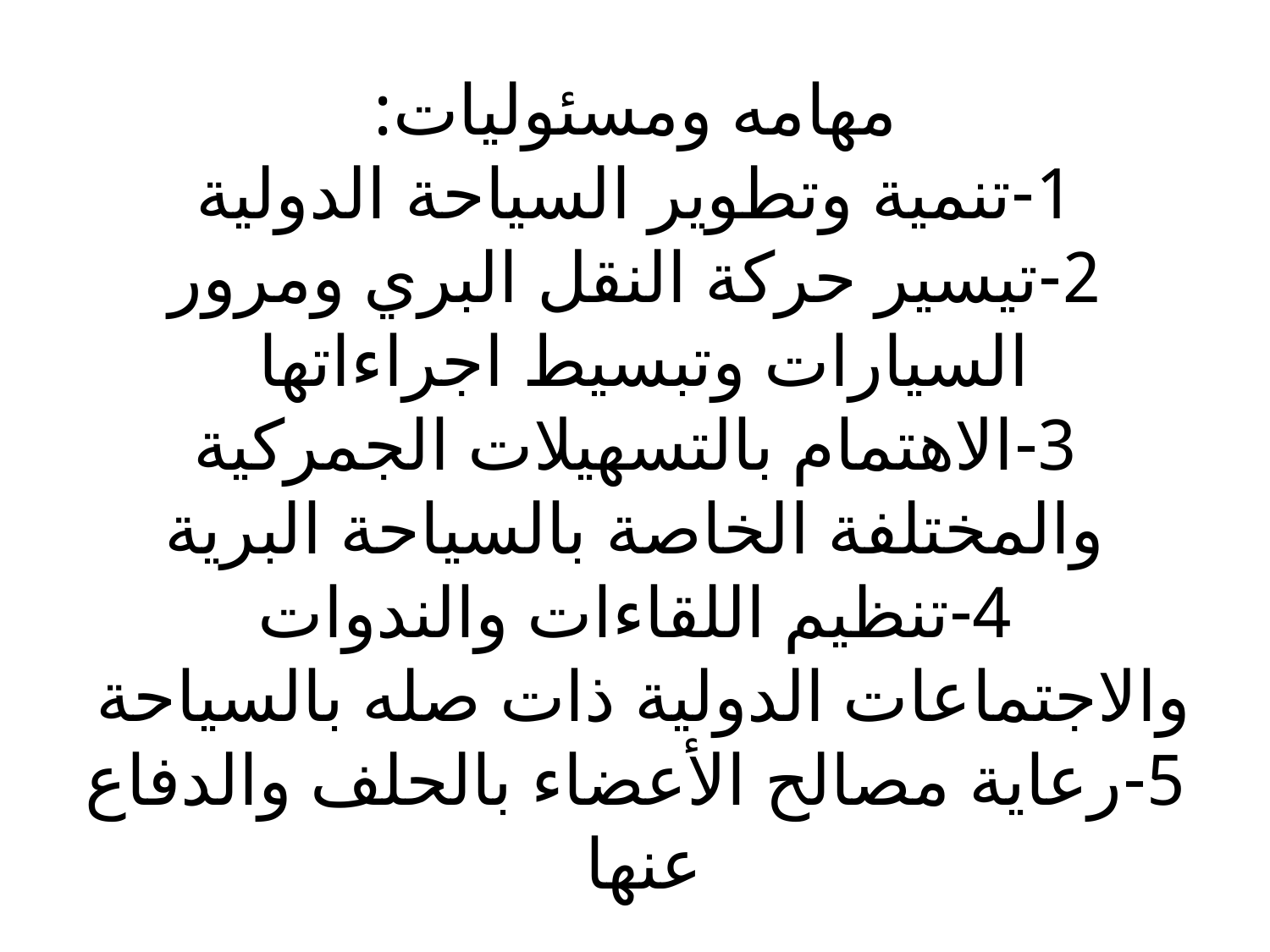

# مهامه ومسئوليات: 1-تنمية وتطوير السياحة الدولية 2-تيسير حركة النقل البري ومرور السيارات وتبسيط اجراءاتها 3-الاهتمام بالتسهيلات الجمركية والمختلفة الخاصة بالسياحة البرية 4-تنظيم اللقاءات والندوات والاجتماعات الدولية ذات صله بالسياحة 5-رعاية مصالح الأعضاء بالحلف والدفاع عنها